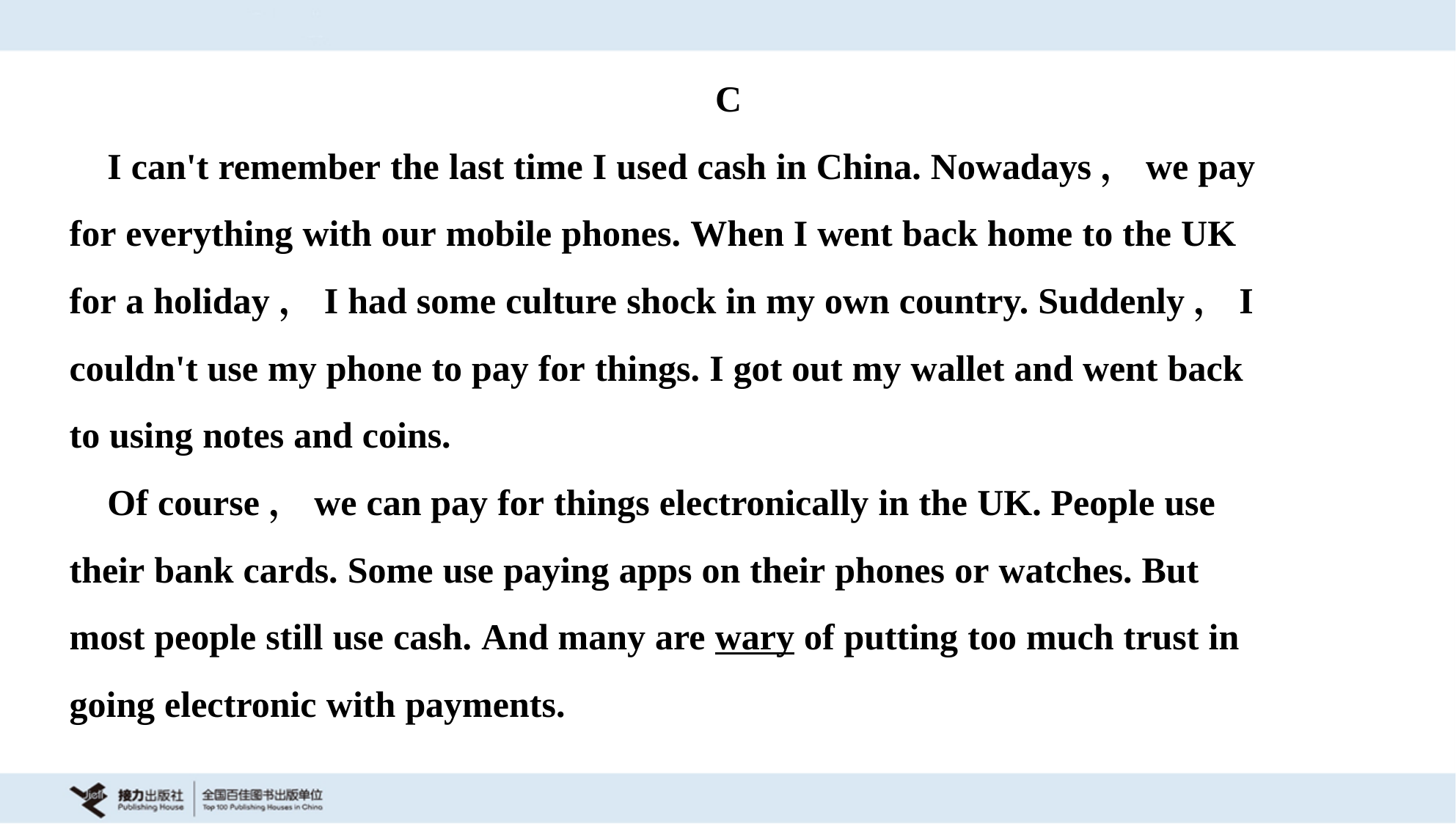

C
    I can't remember the last time I used cash in China. Nowadays，we pay
for everything with our mobile phones. When I went back home to the UK
for a holiday，I had some culture shock in my own country. Suddenly，I
couldn't use my phone to pay for things. I got out my wallet and went back
to using notes and coins.
    Of course，we can pay for things electronically in the UK. People use
their bank cards. Some use paying apps on their phones or watches. But
most people still use cash. And many are wary of putting too much trust in
going electronic with payments.